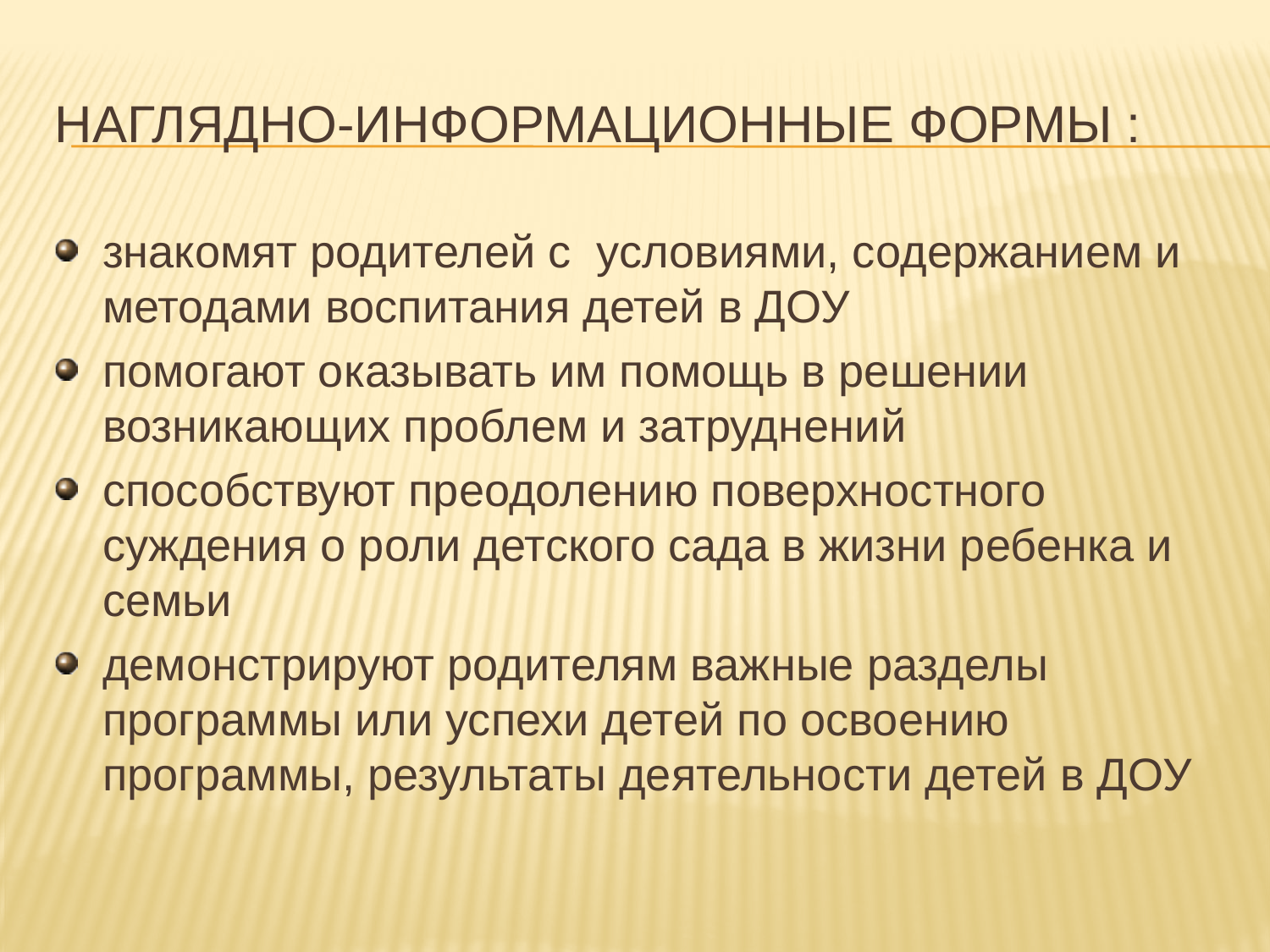

# Наглядно-информационные формы :
знакомят родителей с  условиями, содержанием и методами воспитания детей в ДОУ
помогают оказывать им помощь в решении возникающих проблем и затруднений
способствуют преодолению поверхностного суждения о роли детского сада в жизни ребенка и семьи
демонстрируют родителям важные разделы программы или успехи детей по освоению программы, результаты деятельности детей в ДОУ